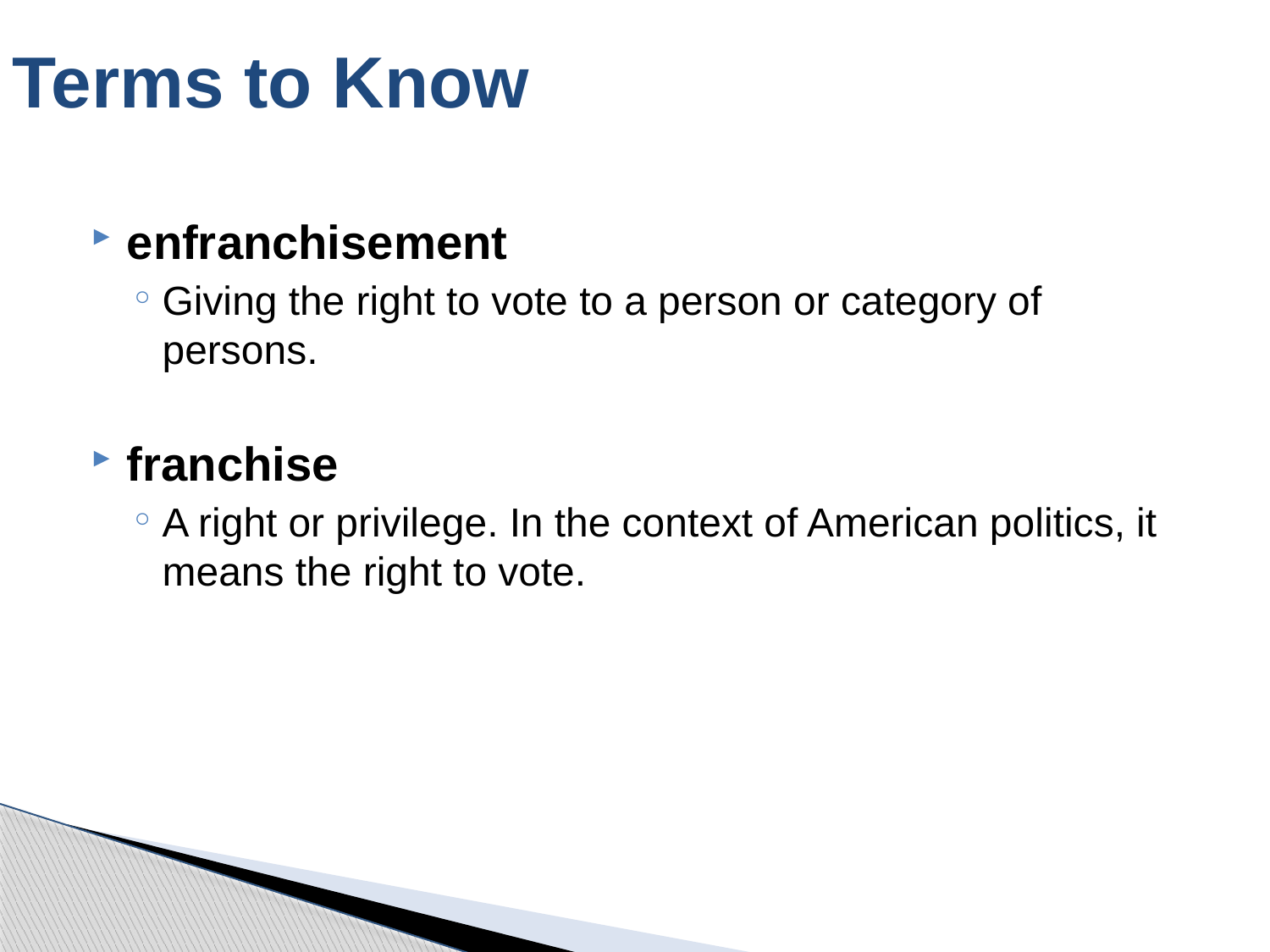

# Terms to Know
enfranchisement
Giving the right to vote to a person or category of persons.

franchise
A right or privilege. In the context of American politics, it means the right to vote.